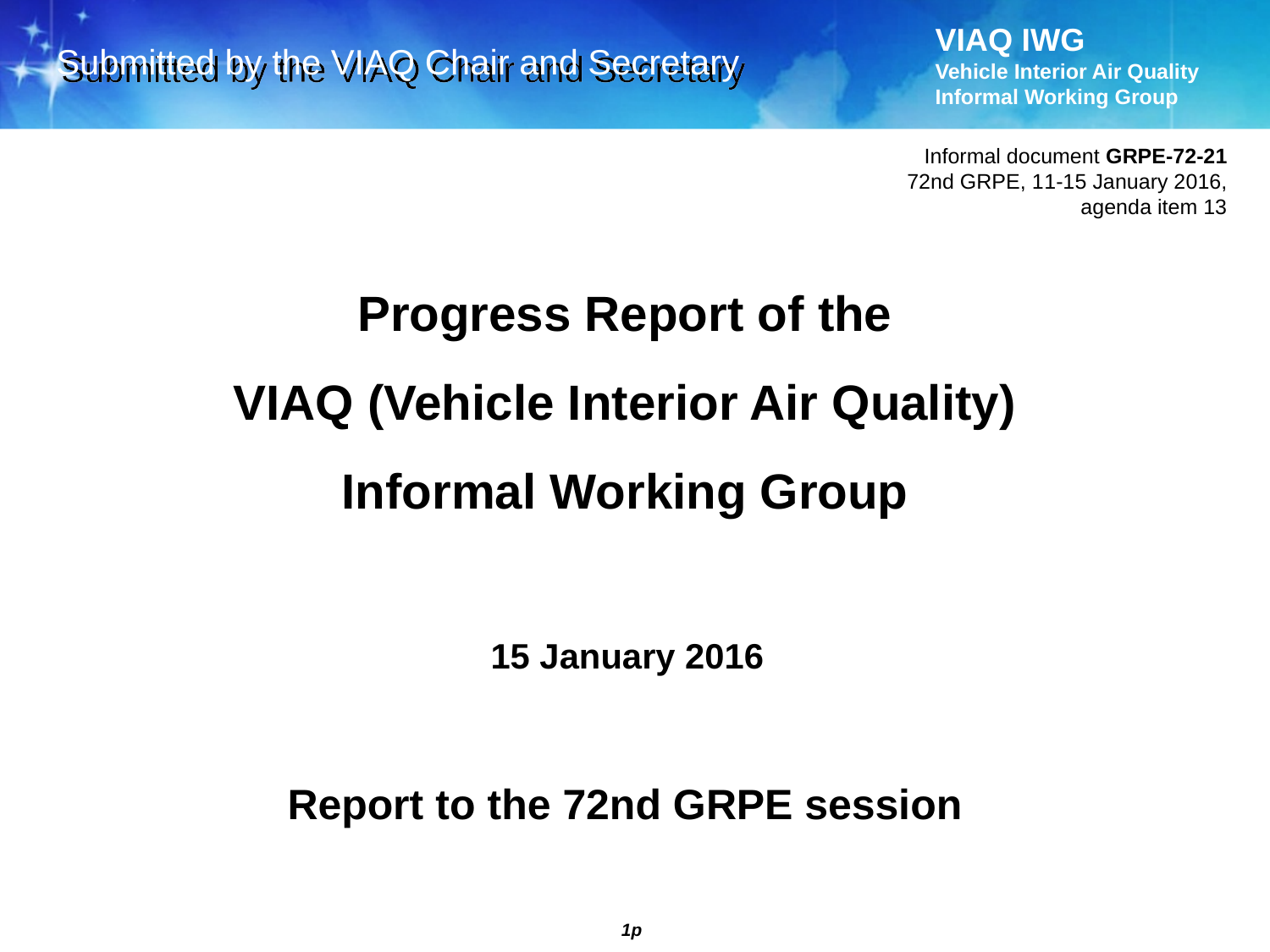

Submitted by the VIAQ Chair and Secretary
Informal document GRPE-72-21
72nd GRPE, 11-15 January 2016,
agenda item 13
Progress Report of the
VIAQ (Vehicle Interior Air Quality)
Informal Working Group
15 January 2016
Report to the 72nd GRPE session